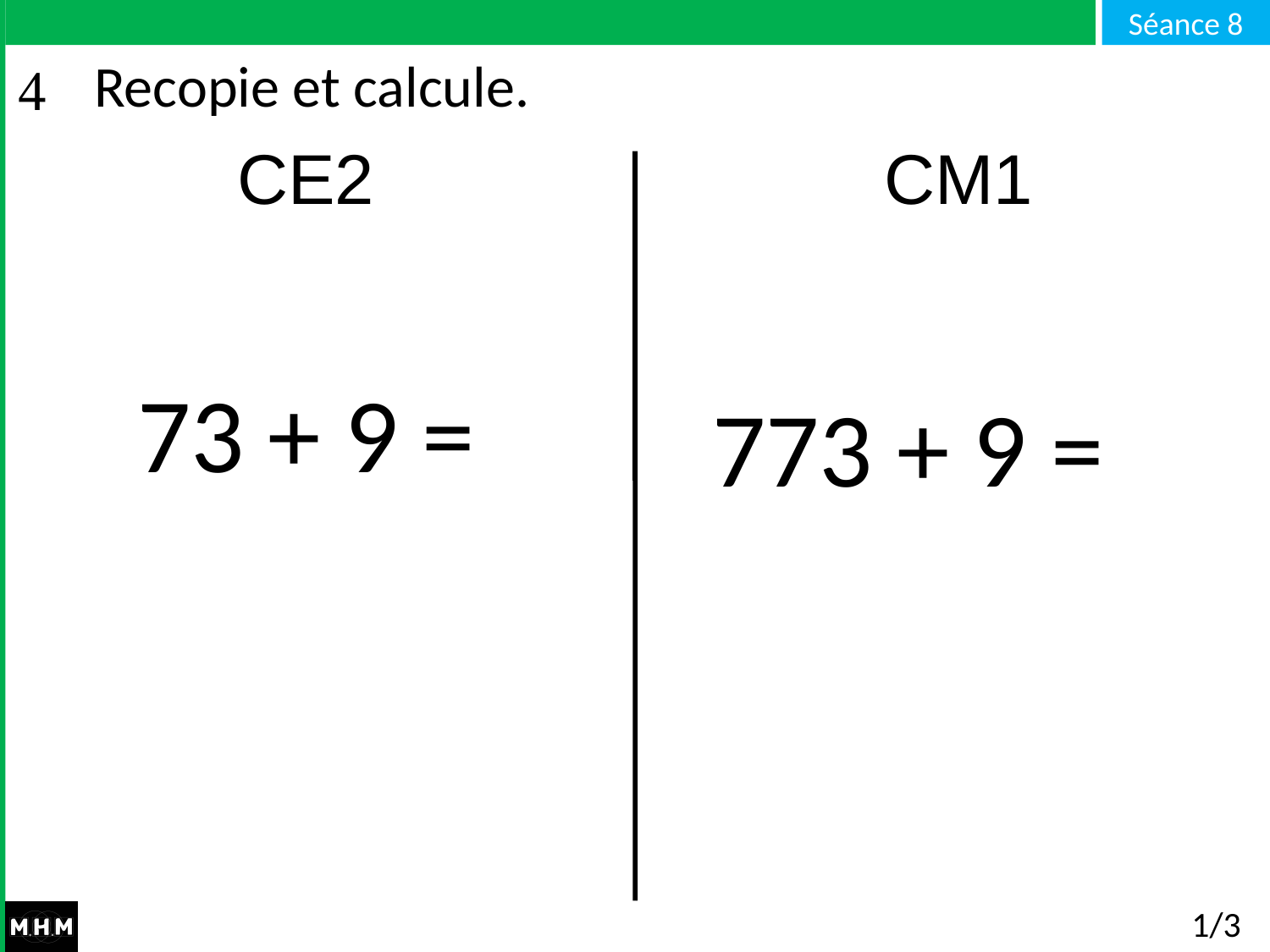

# Recopie et calcule.
CE2                          CM1

73 + 9 =
773 + 9 =
1/3